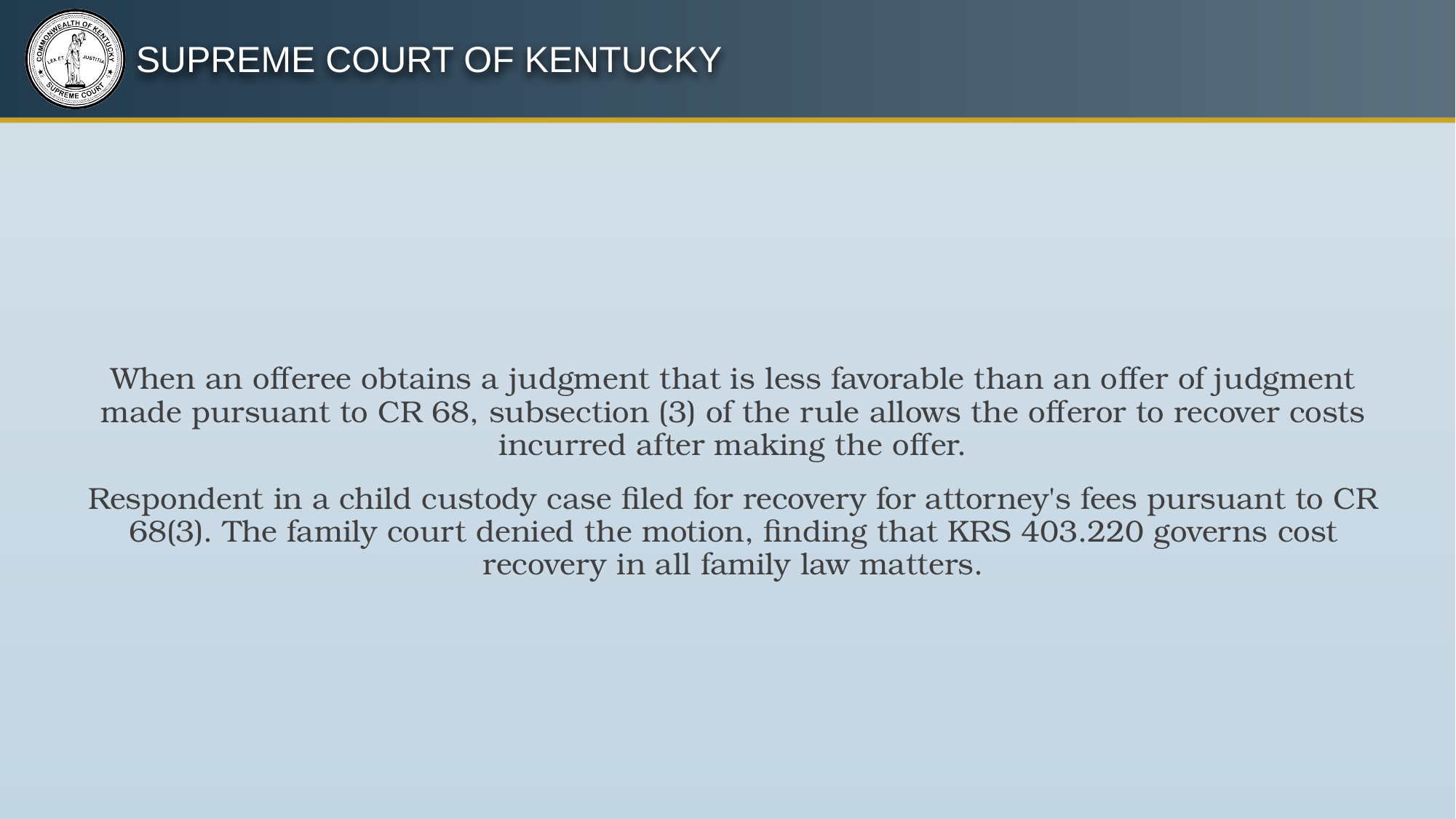

When an offeree obtains a judgment that is less favorable than an offer of judgment made pursuant to CR 68, subsection (3) of the rule allows the offeror to recover costs incurred after making the offer.
Respondent in a child custody case filed for recovery for attorney's fees pursuant to CR 68(3). The family court denied the motion, finding that KRS 403.220 governs cost recovery in all family law matters.